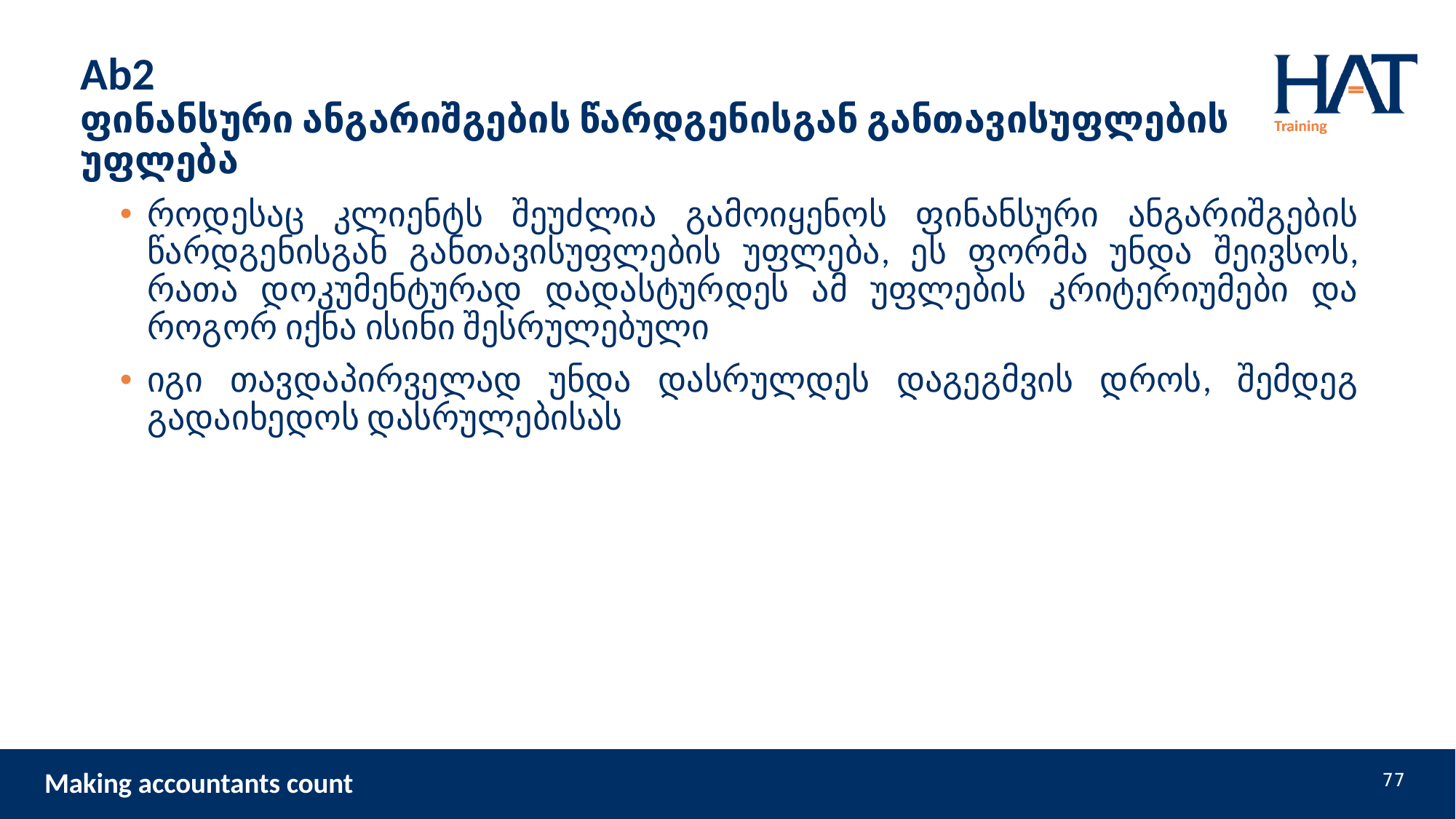

# Ab2 ფინანსური ანგარიშგების წარდგენისგან განთავისუფლების უფლება
როდესაც კლიენტს შეუძლია გამოიყენოს ფინანსური ანგარიშგების წარდგენისგან განთავისუფლების უფლება, ეს ფორმა უნდა შეივსოს, რათა დოკუმენტურად დადასტურდეს ამ უფლების კრიტერიუმები და როგორ იქნა ისინი შესრულებული
იგი თავდაპირველად უნდა დასრულდეს დაგეგმვის დროს, შემდეგ გადაიხედოს დასრულებისას
77